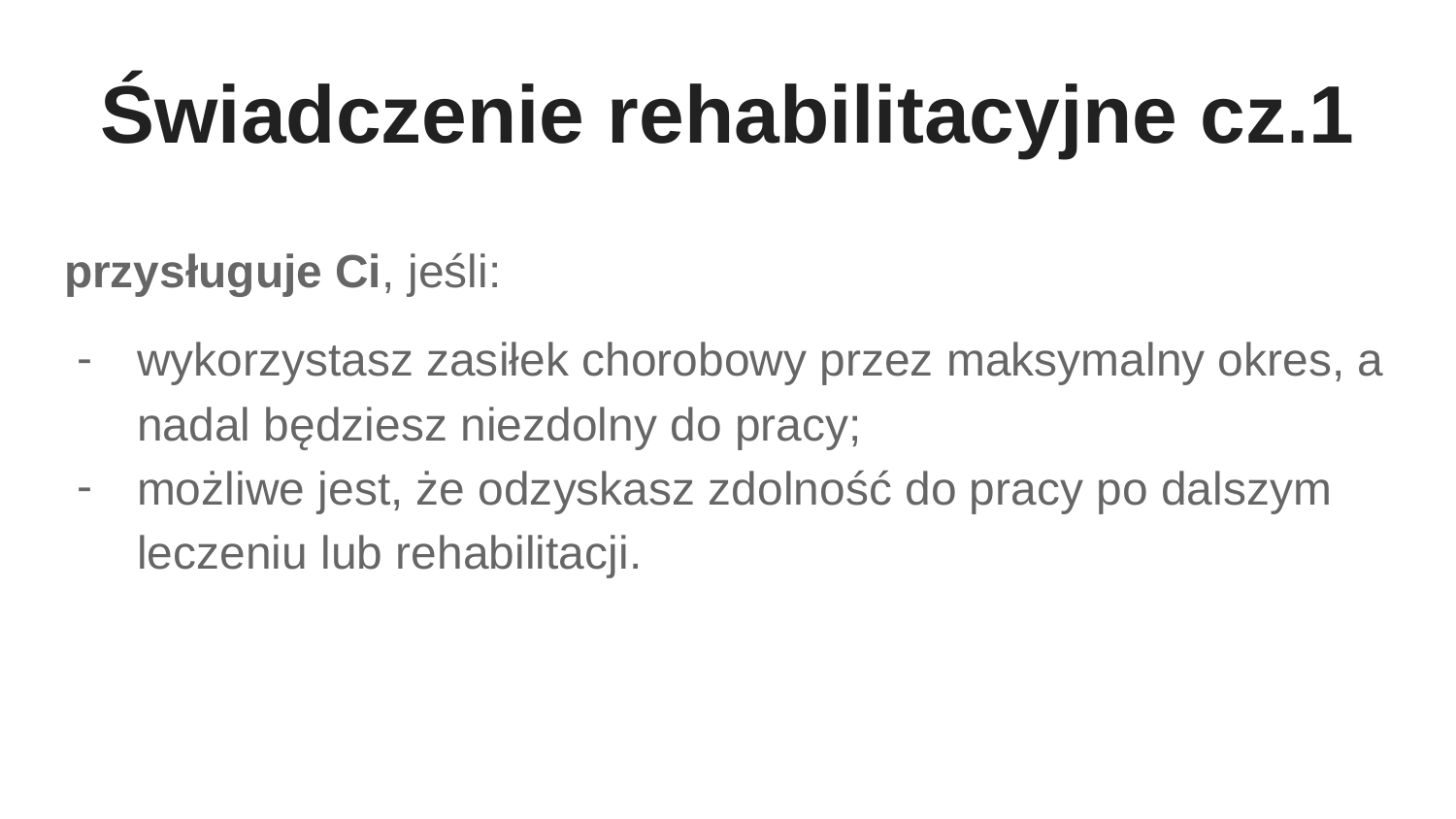

# Świadczenie rehabilitacyjne cz.1
przysługuje Ci, jeśli:
wykorzystasz zasiłek chorobowy przez maksymalny okres, a nadal będziesz niezdolny do pracy;
możliwe jest, że odzyskasz zdolność do pracy po dalszym leczeniu lub rehabilitacji.